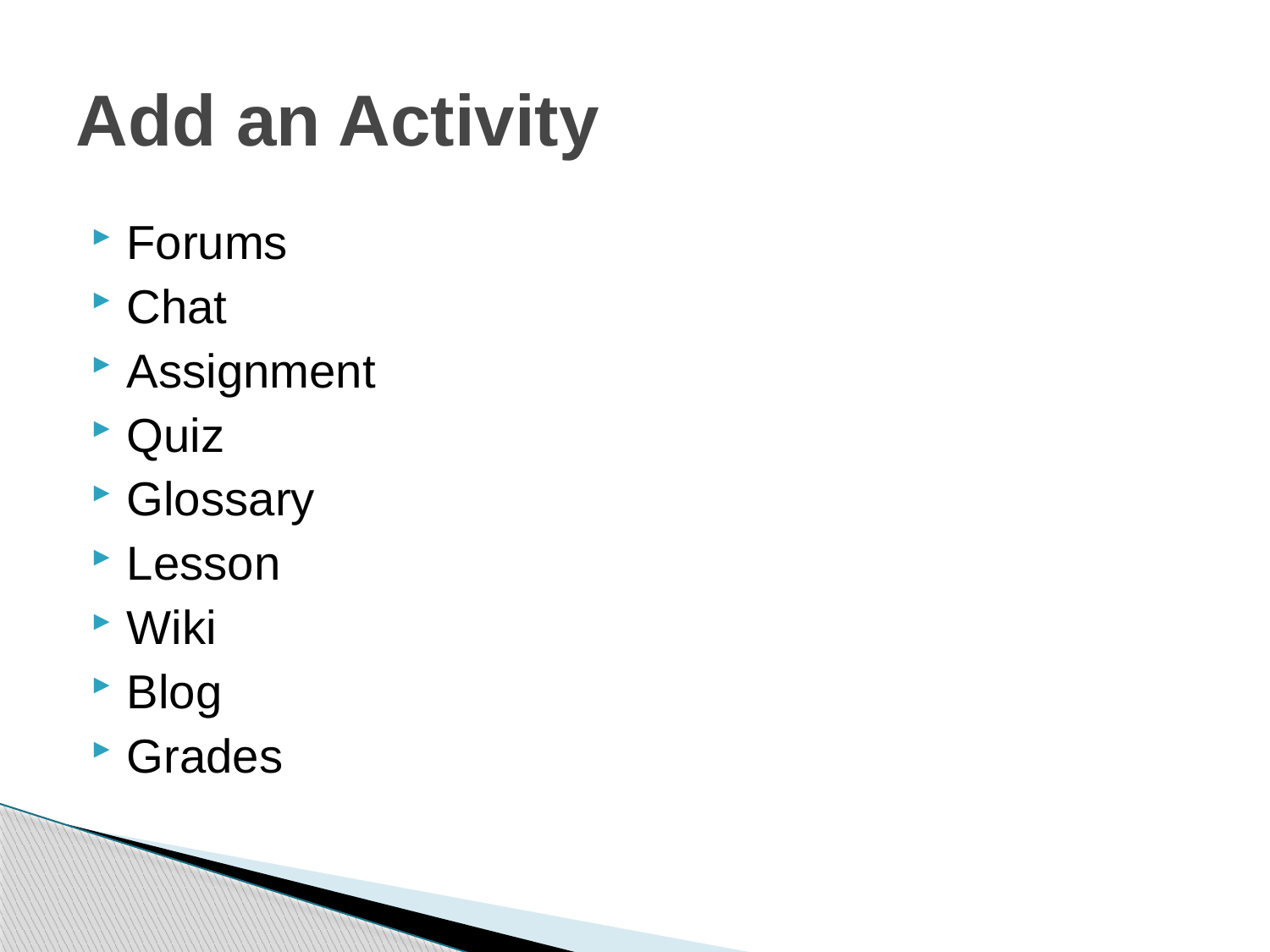

# Add an Activity
Forums
Chat
Assignment
Quiz
Glossary
Lesson
Wiki
Blog
Grades